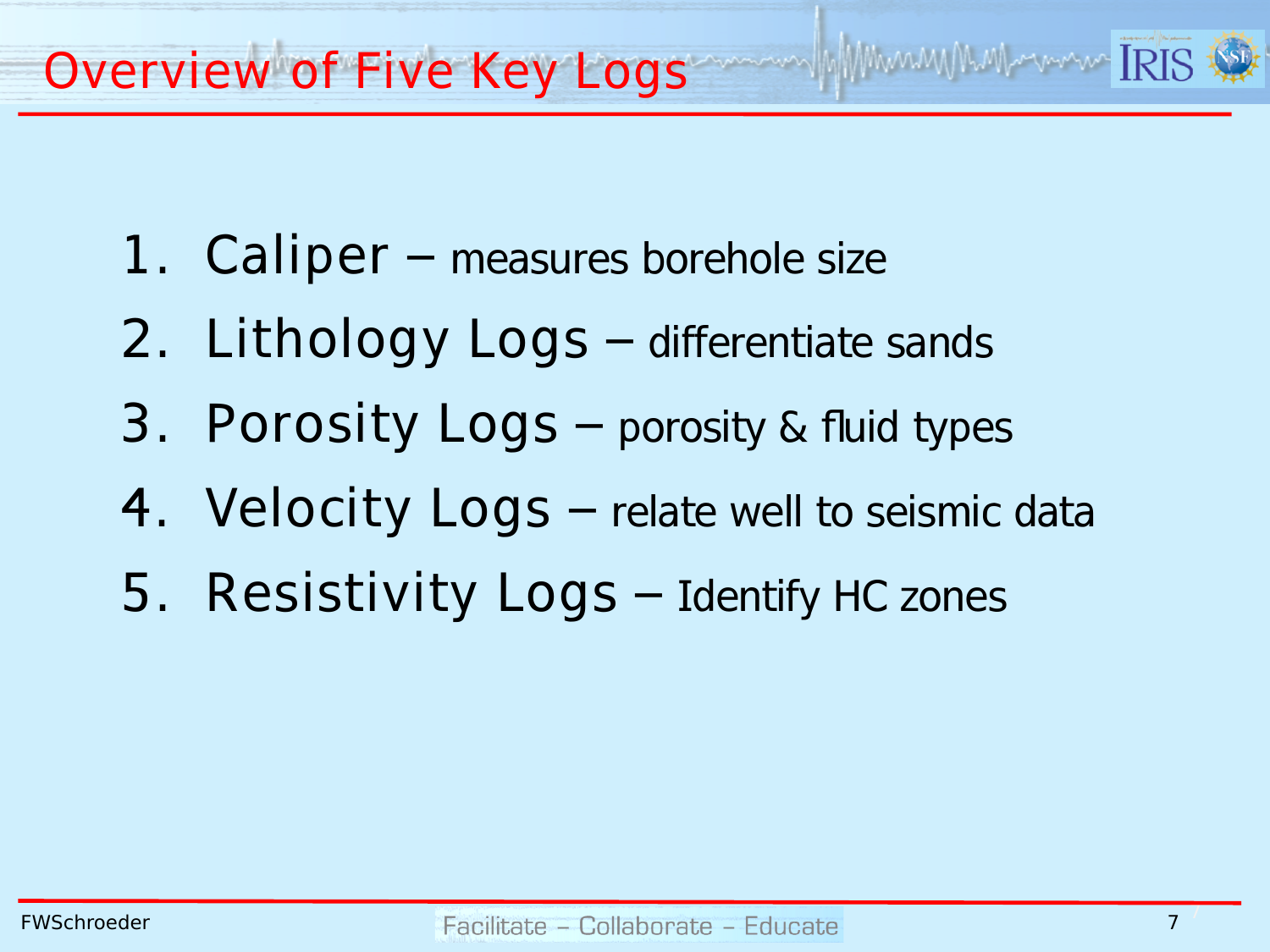

# Overview of Five Key Logs
Caliper – measures borehole size
Lithology Logs – differentiate sands
Porosity Logs – porosity & fluid types
Velocity Logs – relate well to seismic data
Resistivity Logs – Identify HC zones